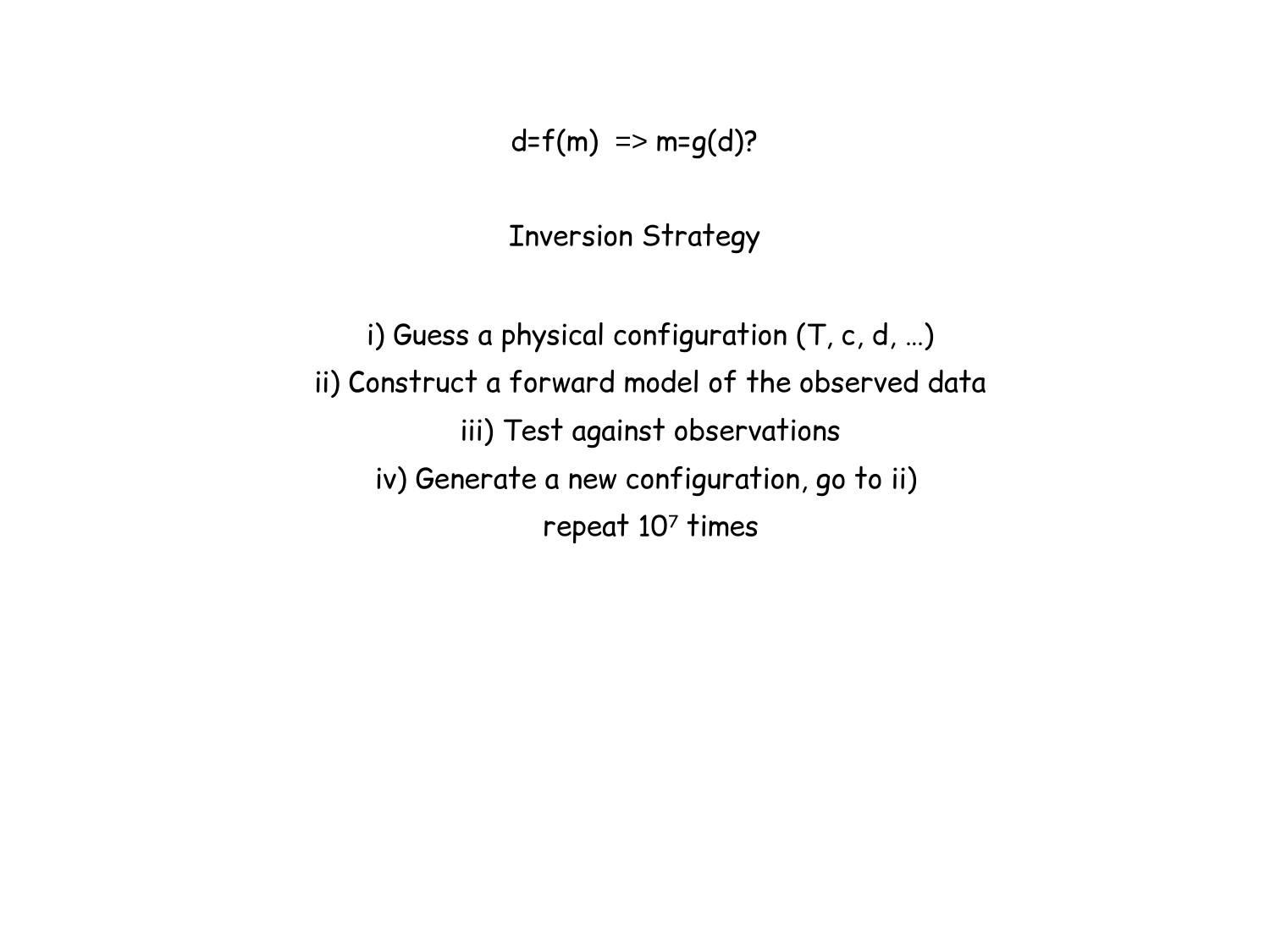

d=f(m)  => m=g(d)?
# Inversion Strategy
i) Guess a physical configuration (T, c, d, …)
ii) Construct a forward model of the observed data
iii) Test against observations
iv) Generate a new configuration, go to ii)
repeat 107 times